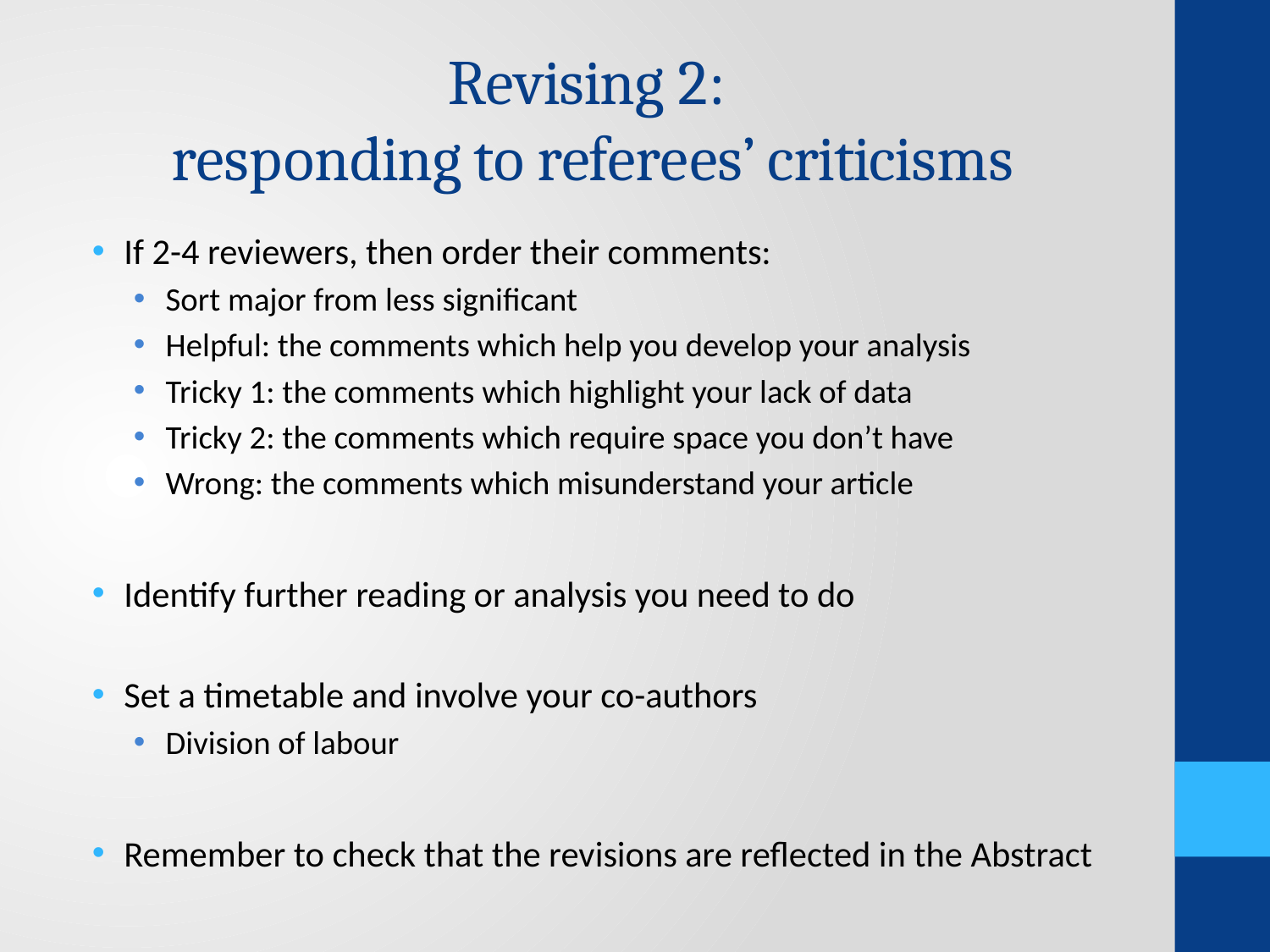

# Revising 2: responding to referees’ criticisms
If 2-4 reviewers, then order their comments:
Sort major from less significant
Helpful: the comments which help you develop your analysis
Tricky 1: the comments which highlight your lack of data
Tricky 2: the comments which require space you don’t have
Wrong: the comments which misunderstand your article

Identify further reading or analysis you need to do

Set a timetable and involve your co-authors
Division of labour

Remember to check that the revisions are reflected in the Abstract